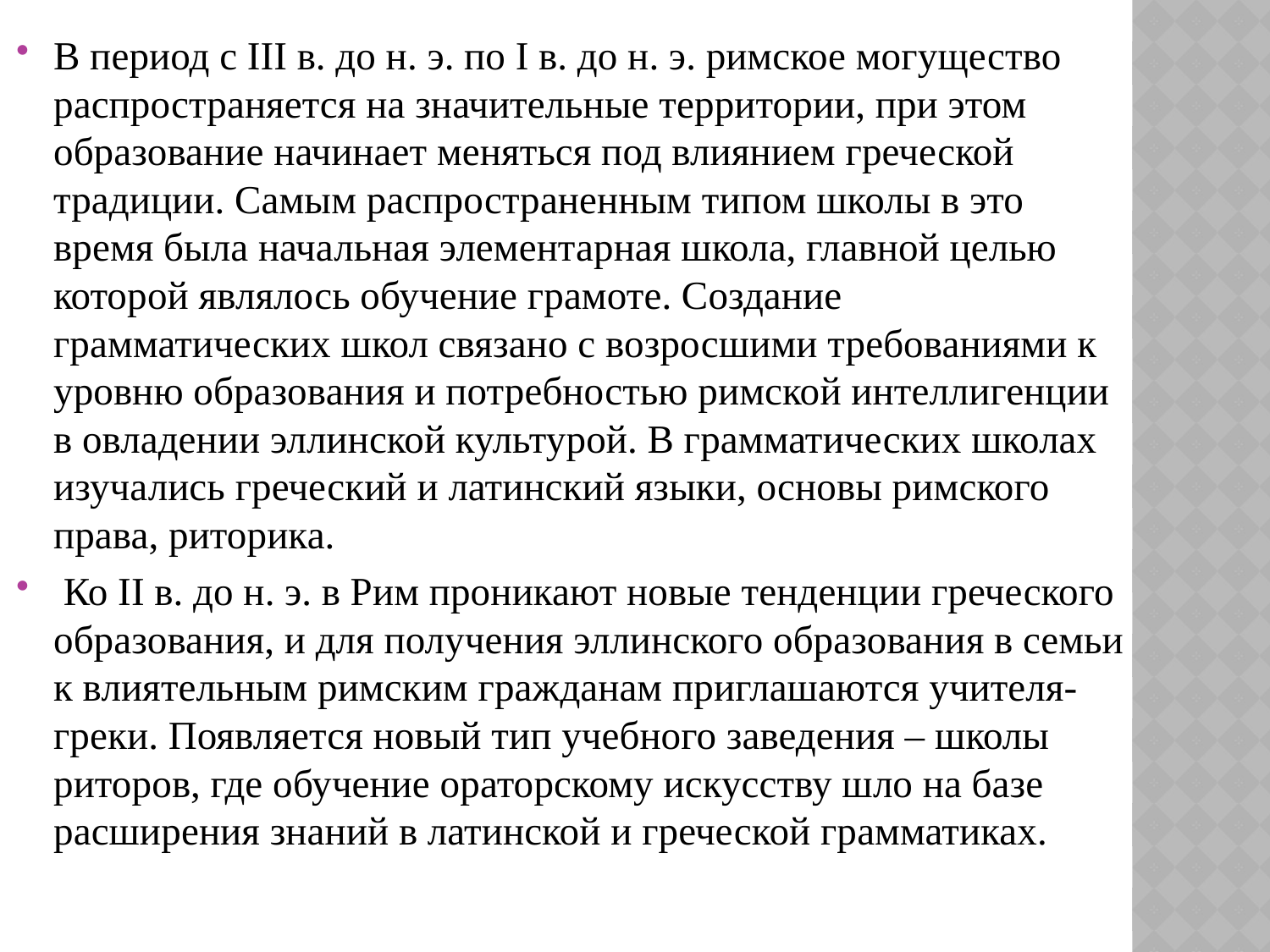

В период с III в. до н. э. по I в. до н. э. римское могущество распространяется на значительные территории, при этом образование начинает меняться под влиянием греческой традиции. Самым распространенным типом школы в это время была начальная элементарная школа, главной целью которой являлось обучение грамоте. Создание грамматических школ связано с возросшими требованиями к уровню образования и потребностью римской интеллигенции в овладении эллинской культурой. В грамматических школах изучались греческий и латинский языки, основы римского права, риторика.
 Ко II в. до н. э. в Рим проникают новые тенденции греческого образования, и для получения эллинского образования в семьи к влиятельным римским гражданам приглашаются учителя-греки. Появляется новый тип учебного заведения – школы риторов, где обучение ораторскому искусству шло на базе расширения знаний в латинской и греческой грамматиках.